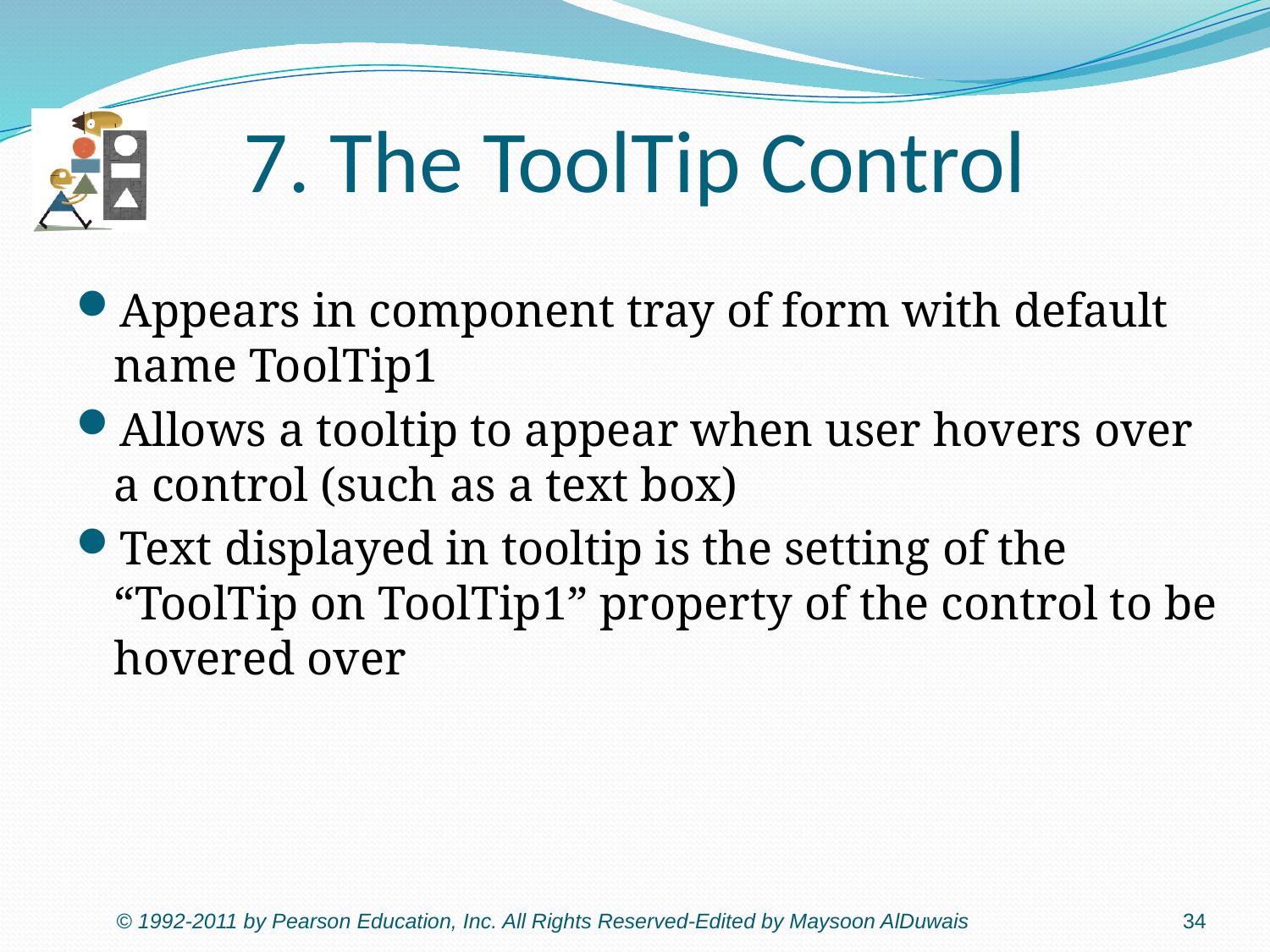

# 7. The ToolTip Control
Appears in component tray of form with default name ToolTip1
Allows a tooltip to appear when user hovers over a control (such as a text box)
Text displayed in tooltip is the setting of the “ToolTip on ToolTip1” property of the control to be hovered over
© 1992-2011 by Pearson Education, Inc. All Rights Reserved-Edited by Maysoon AlDuwais
34